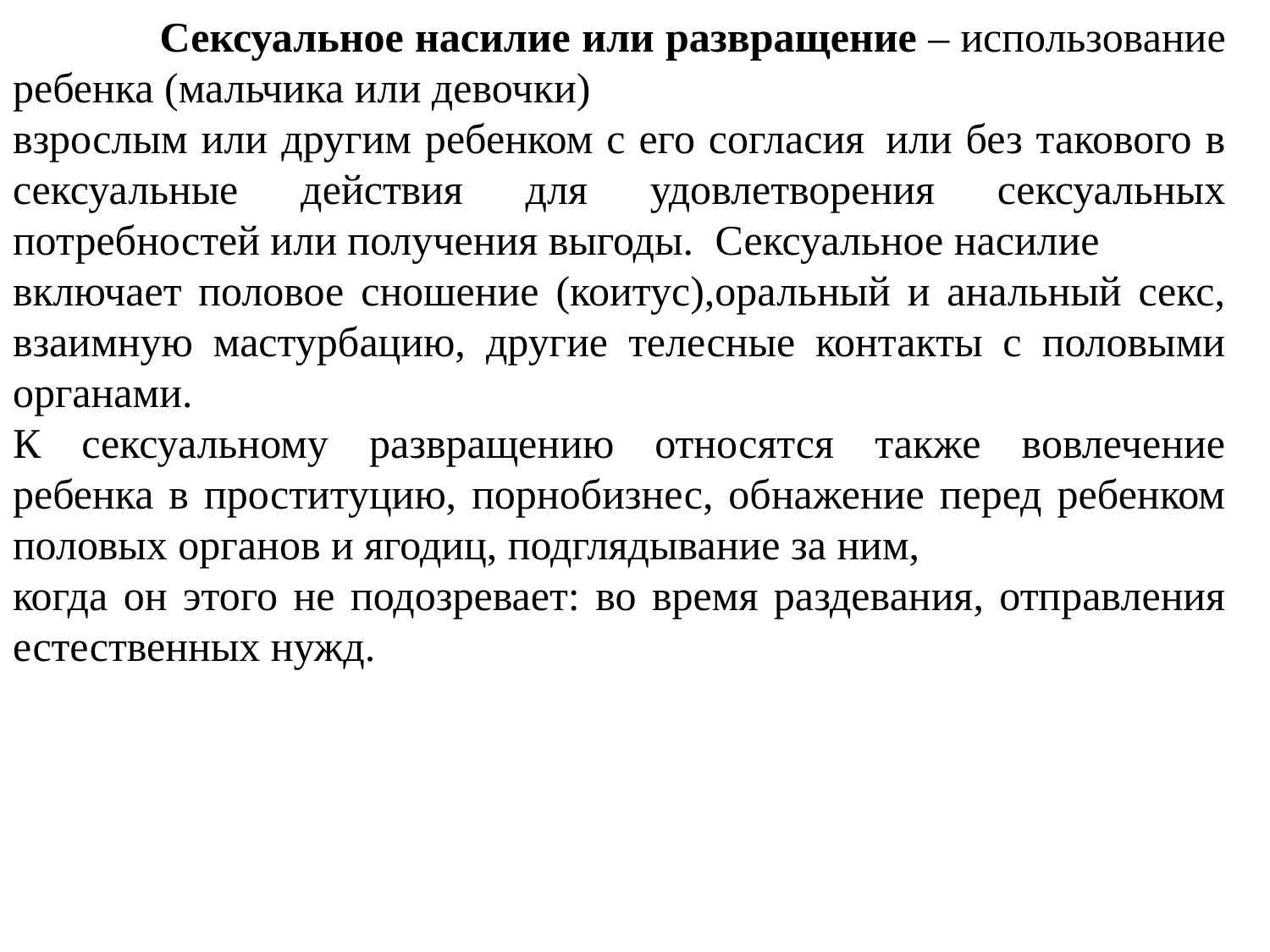

Сексуальное насилие или развращение – использование ребенка (мальчика или девочки)
взрослым или другим ребенком с его согласия  или без такового в сексуальные действия для удовлетворения сексуальных потребностей или получения выгоды.  Сексуальное насилие
включает половое сношение (коитус),оральный и анальный секс, взаимную мастурбацию, другие телесные контакты с половыми органами.
К сексуальному развращению относятся также вовлечение ребенка в проституцию, порнобизнес, обнажение перед ребенком половых органов и ягодиц, подглядывание за ним,
когда он этого не подозревает: во время раздевания, отправления естественных нужд.